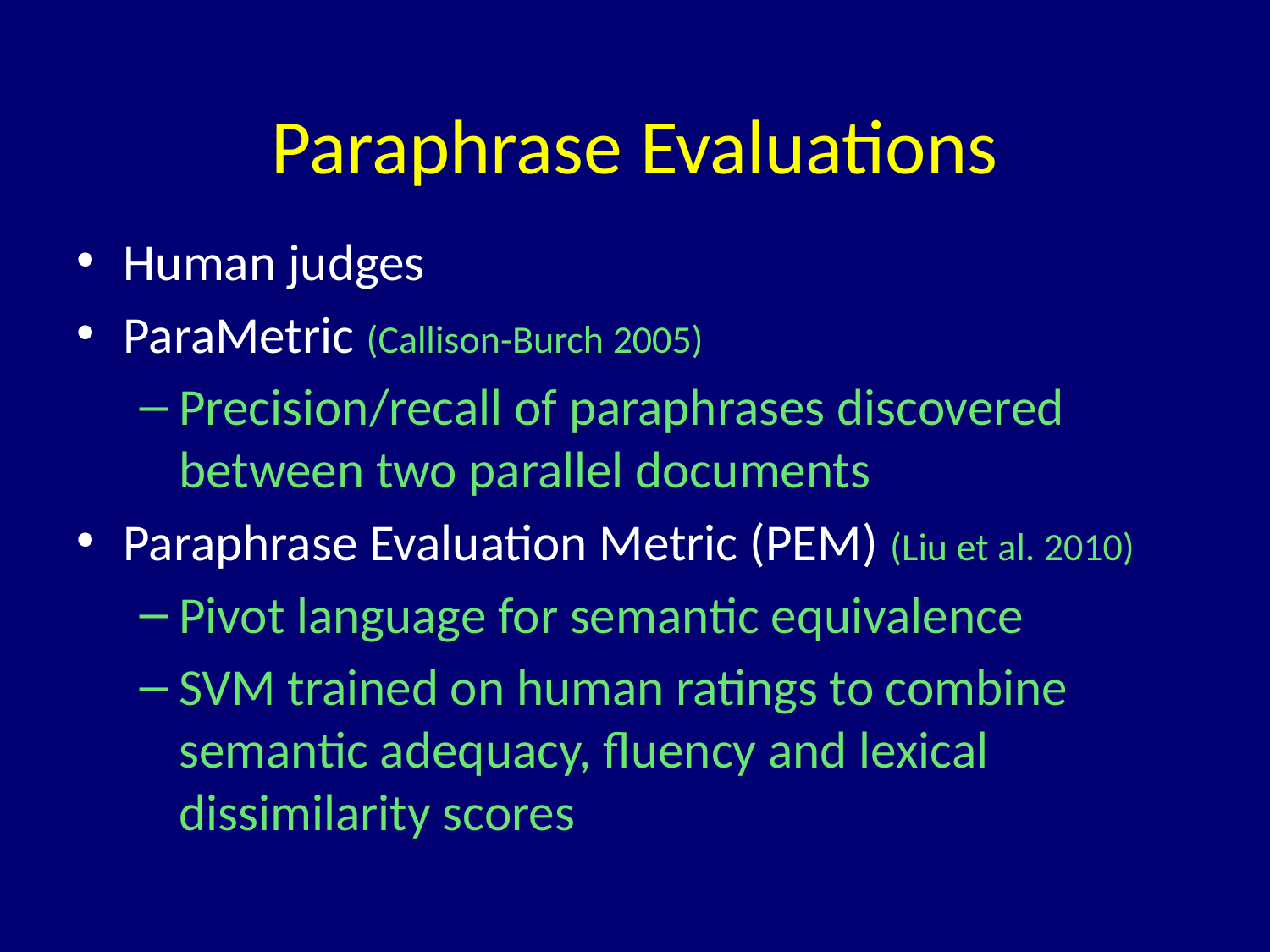

# Paraphrase Evaluations
Human judges
ParaMetric (Callison-Burch 2005)
Precision/recall of paraphrases discovered between two parallel documents
Paraphrase Evaluation Metric (PEM) (Liu et al. 2010)
Pivot language for semantic equivalence
SVM trained on human ratings to combine semantic adequacy, fluency and lexical dissimilarity scores